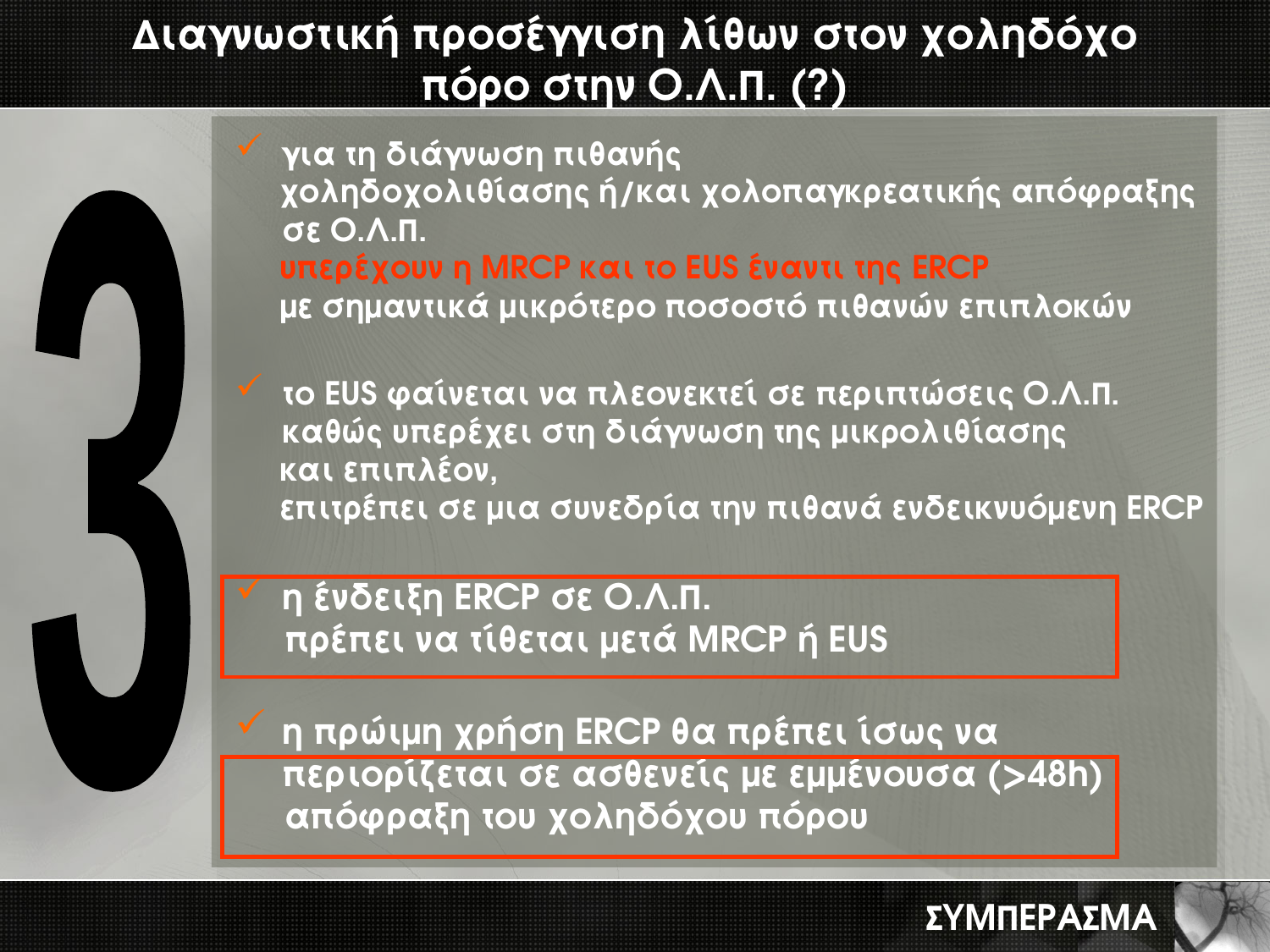

# Διαγνωστική προσέγγιση λίθων στον χοληδόχο πόρο στην Ο.Λ.Π. (?)
για τη διάγνωση πιθανής
     χοληδοχολιθίασης ή/και χολοπαγκρεατικής απόφραξης σε Ο.Λ.Π.
     υπερέχουν η MRCP και το EUS έναντι της ERCP
     με σημαντικά μικρότερο ποσοστό πιθανών επιπλοκών

το EUS φαίνεται να πλεονεκτεί σε περιπτώσεις Ο.Λ.Π. καθώς υπερέχει στη διάγνωση της μικρολιθίασης
     και επιπλέον,
     επιτρέπει σε μια συνεδρία την πιθανά ενδεικνυόμενη ERCP

η ένδειξη ERCP σε Ο.Λ.Π.
     πρέπει να τίθεται μετά MRCP ή EUS

η πρώιμη χρήση ERCP θα πρέπει ίσως να περιορίζεται σε ασθενείς με εμμένουσα (>48h)
     απόφραξη του χοληδόχου πόρου
3

 ΣΥΜΠΕΡΑΣΜΑ